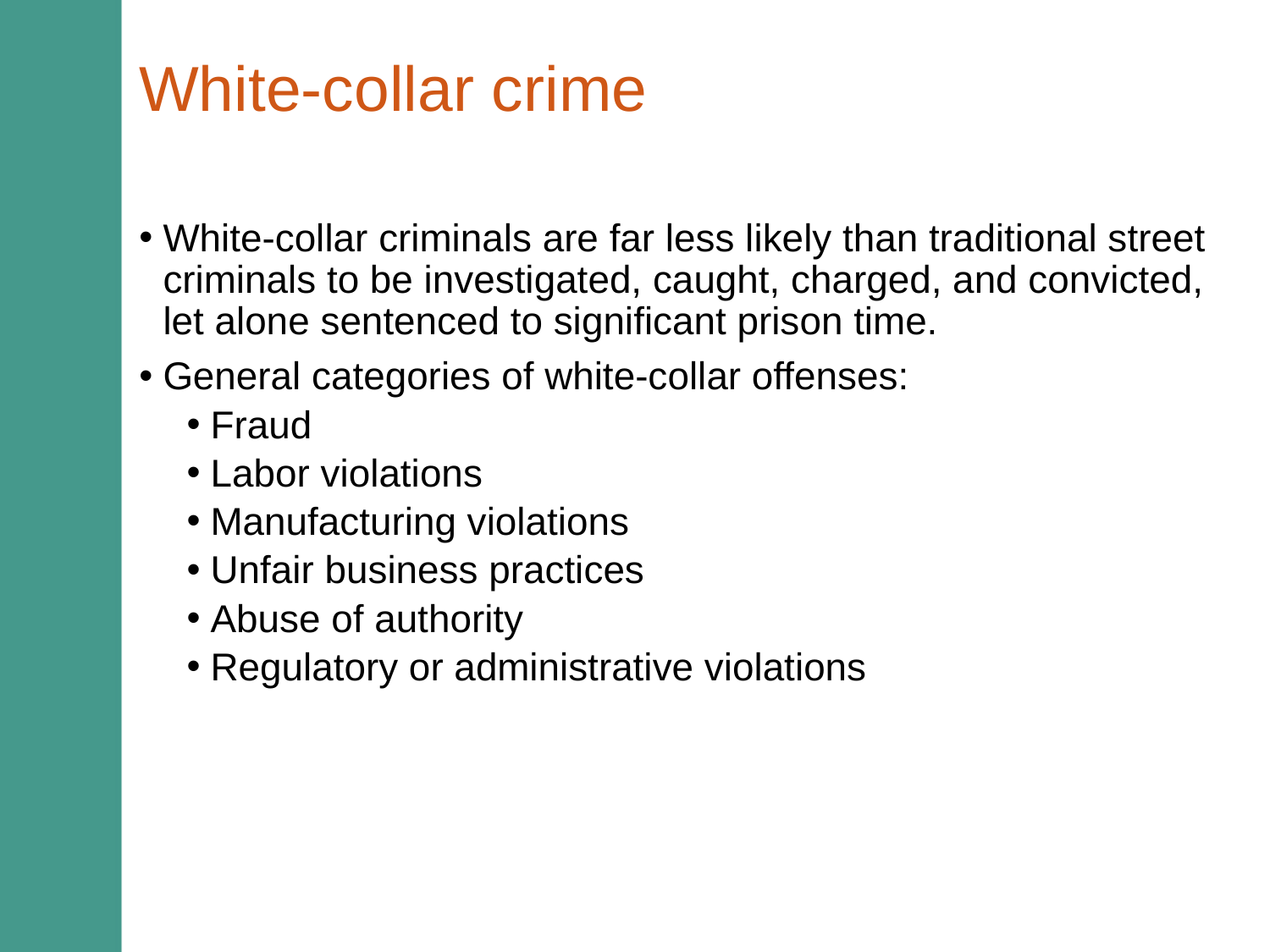

# White-collar crime
White-collar criminals are far less likely than traditional street criminals to be investigated, caught, charged, and convicted, let alone sentenced to significant prison time.
General categories of white-collar offenses:
Fraud
Labor violations
Manufacturing violations
Unfair business practices
Abuse of authority
Regulatory or administrative violations